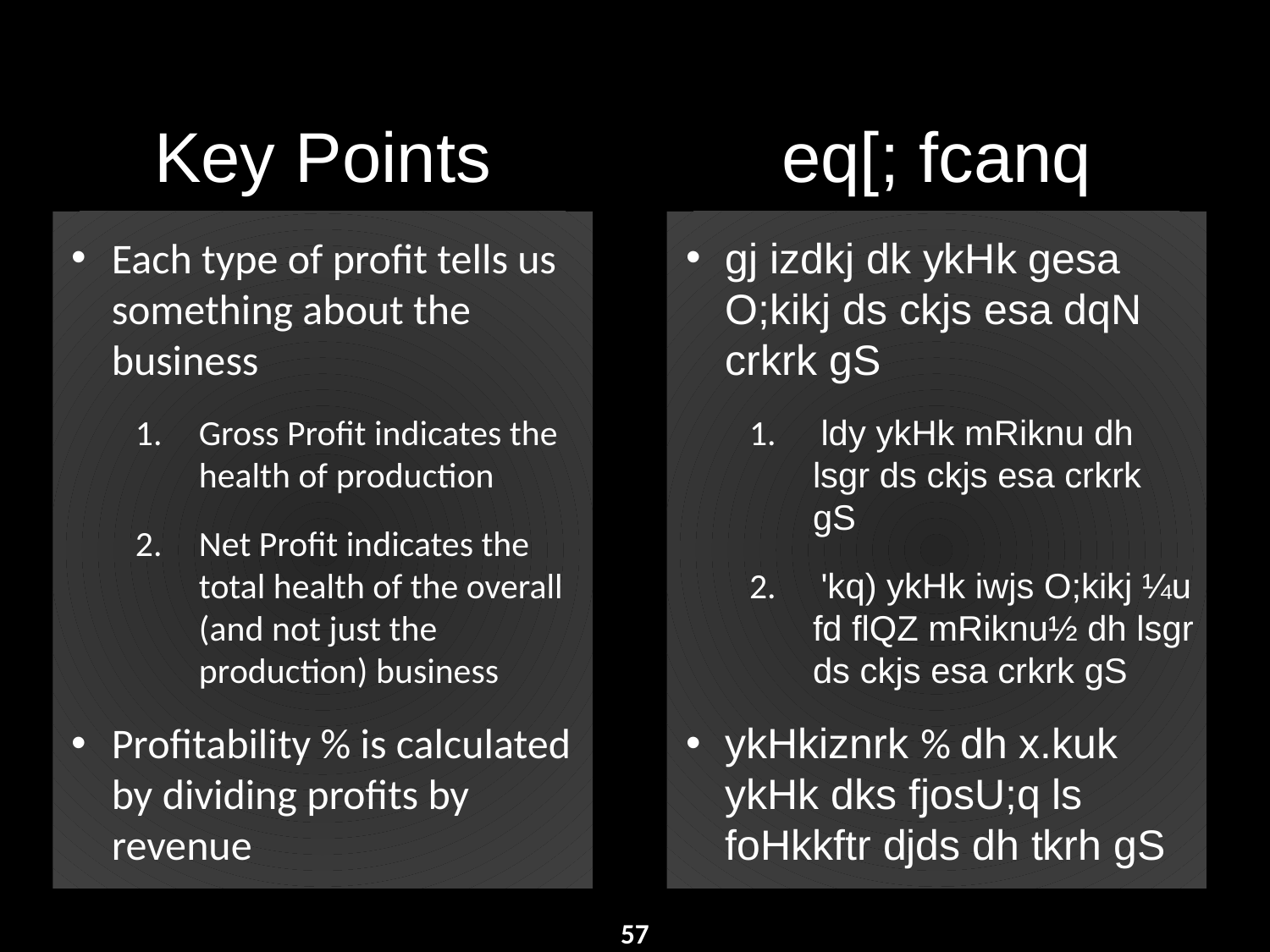

Key Points
eq[; fcanq
Each type of profit tells us something about the business
Gross Profit indicates the health of production
Net Profit indicates the total health of the overall (and not just the production) business
Profitability % is calculated by dividing profits by revenue
gj izdkj dk ykHk gesa O;kikj ds ckjs esa dqN crkrk gS
 ldy ykHk mRiknu dh lsgr ds ckjs esa crkrk gS
 'kq) ykHk iwjs O;kikj ¼u fd flQZ mRiknu½ dh lsgr ds ckjs esa crkrk gS
ykHkiznrk % dh x.kuk ykHk dks fjosU;q ls foHkkftr djds dh tkrh gS
57